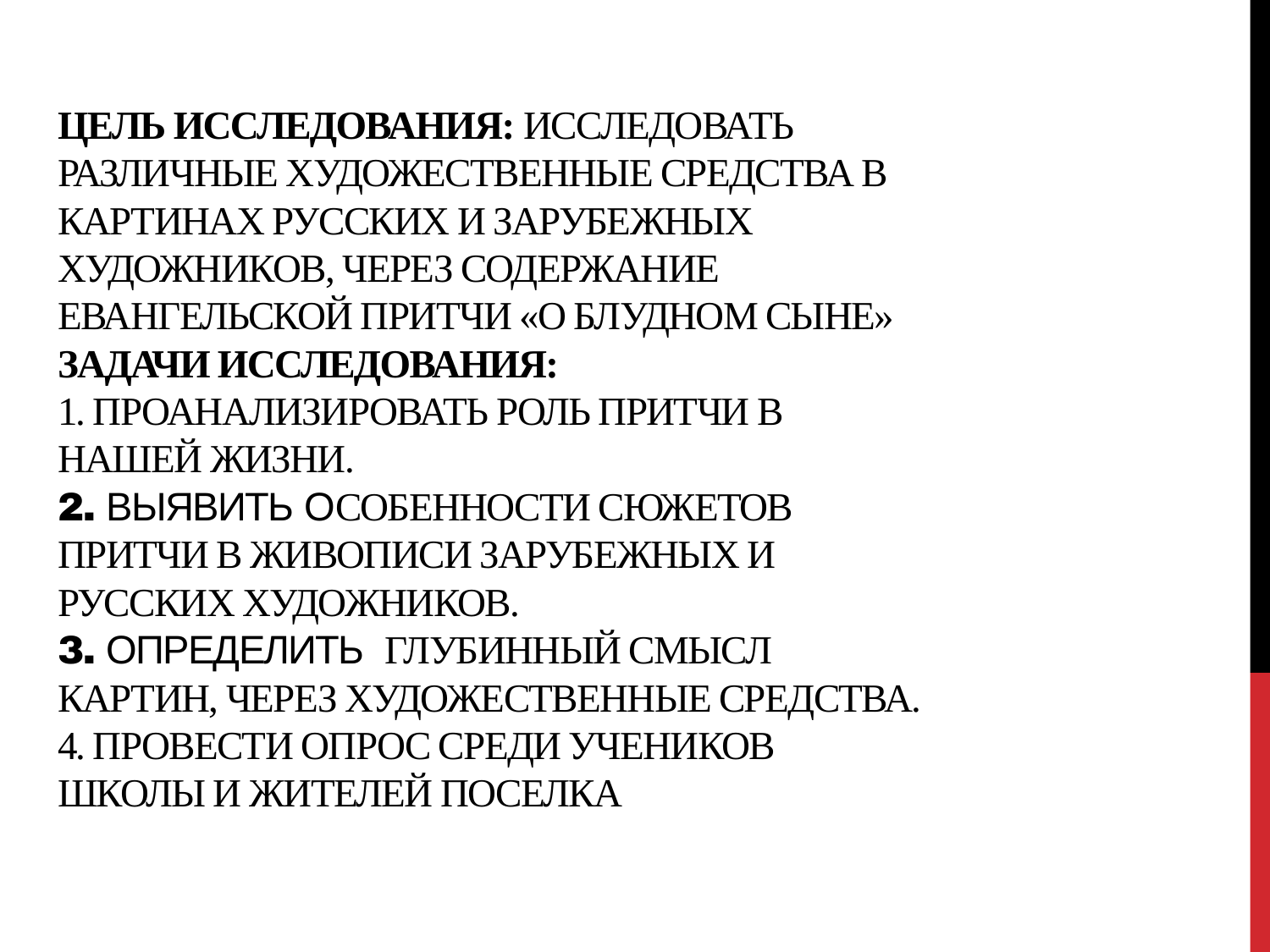

# Цель исследования: исследовать различные художественные средства в картинах русских и зарубежных художников, через содержание Евангельской Притчи «о блудном сыне» Задачи исследования: 1. Проанализировать роль притчи в нашей жизни. 2. Выявить особенности сюжетов притчи в живописи зарубежных и русских художников. 3. Определить  глубинный смысл картин, через художественные средства. 4. провести опрос среди учеников школы и жителей поселка